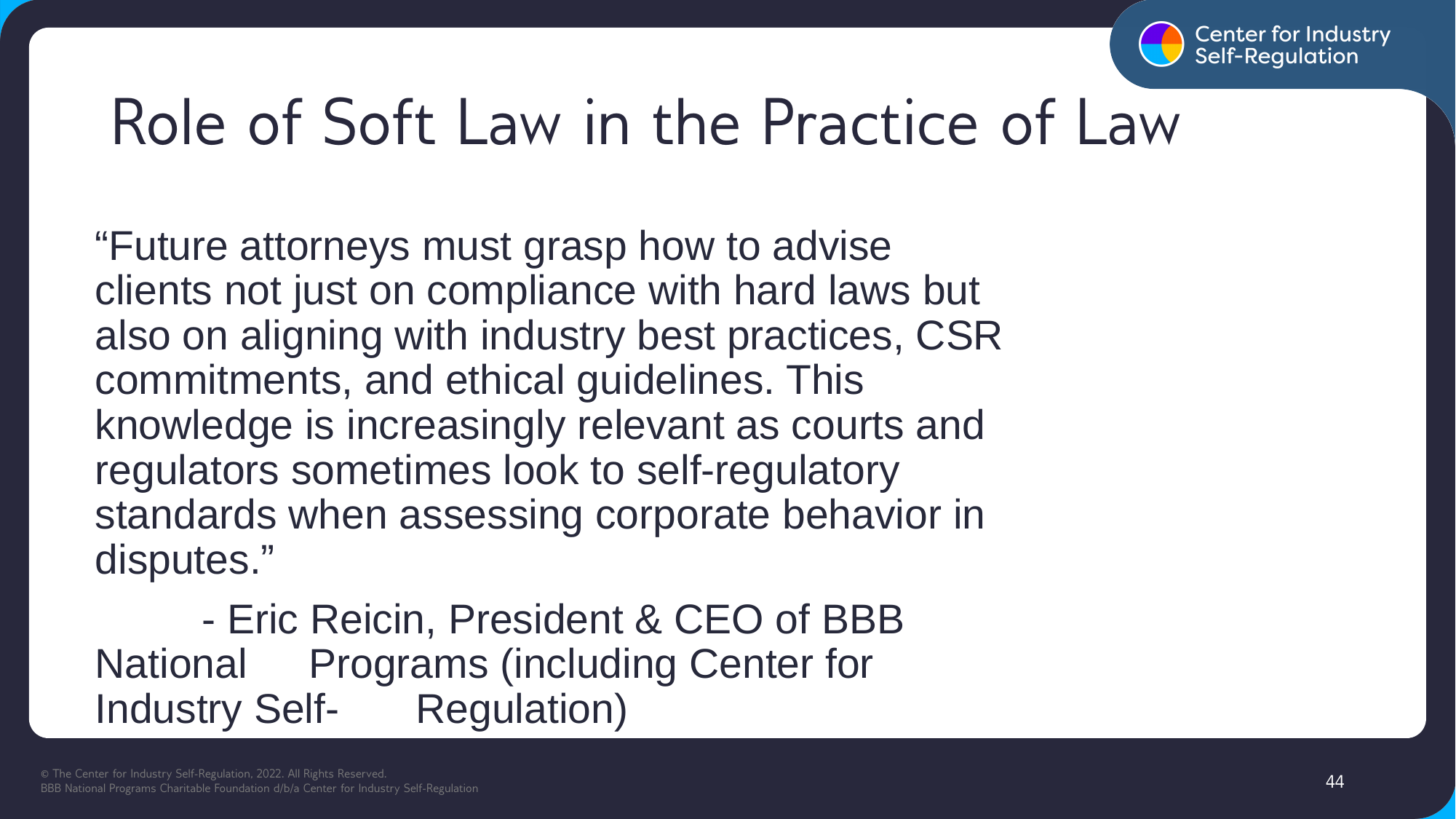

# Role of Soft Law in the Practice of Law
“Future attorneys must grasp how to advise clients not just on compliance with hard laws but also on aligning with industry best practices, CSR commitments, and ethical guidelines. This knowledge is increasingly relevant as courts and regulators sometimes look to self-regulatory standards when assessing corporate behavior in disputes.”
	- Eric Reicin, President & CEO of BBB National 	Programs (including Center for Industry Self-	Regulation)
44